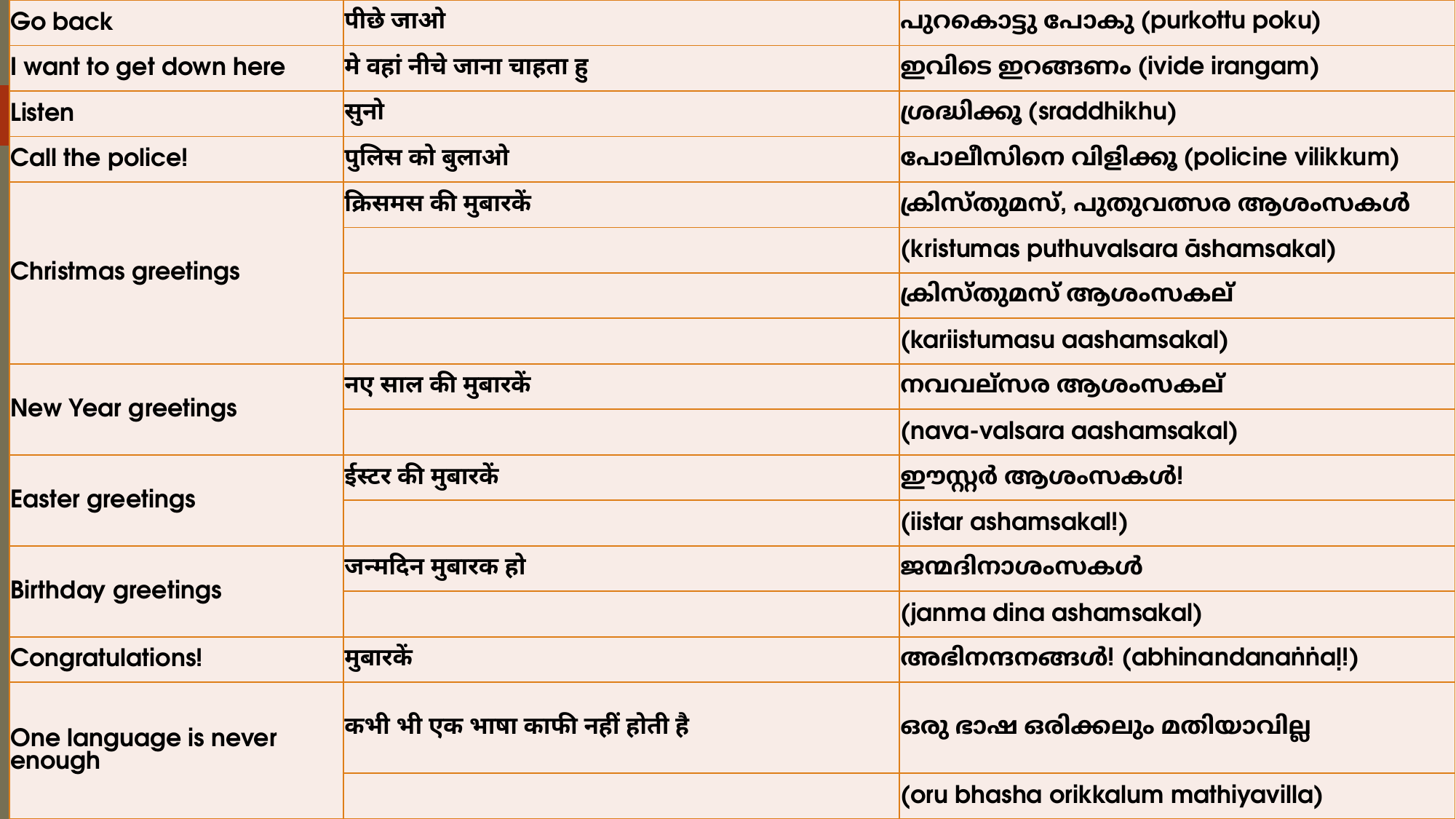

| Go back | पीछे जाओ | പുറകൊട്ടു പോകു (purkottu poku) |
| --- | --- | --- |
| I want to get down here | मे वहां नीचे जाना चाहता हु | ഇവിടെ ഇറങ്ങണം (ivide irangam) |
| Listen | सुनो | ശ്രദ്ധിക്കൂ (sraddhikhu) |
| Call the police! | पुलिस को बुलाओ | പോലീസിനെ വിളിക്കൂ (policine vilikkum) |
| Christmas greetings | क्रिसमस की मुबारकें | ക്രിസ്തുമസ്, പുതുവത്സര ആശംസകള്‍ |
|  |  | (kristumas puthuvalsara āshamsakal) |
|  |  | ക്രിസ്തുമസ് ആശംസകല് |
|  |  | (kariistumasu aashamsakal) |
| New Year greetings | नए साल की मुबारकें | നവവല്സര ആശംസകല് |
|  |  | (nava-valsara aashamsakal) |
| Easter greetings | ईस्टर की मुबारकें | ഈസ്റ്റര്‍ ആശംസകള്‍! |
|  |  | (iistar ashamsakal!) |
| Birthday greetings | जन्मदिन मुबारक हो | ജന്മദിനാശംസകള്‍ |
|  |  | (janma dina ashamsakal) |
| Congratulations! | मुबारकें | അഭിനന്ദനങ്ങൾ! (abhinandanaṅṅaḷ!) |
| One language is never enough | कभी भी एक भाषा काफी नहीं होती है | ഒരു ഭാഷ ഒരിക്കലും മതിയാവില്ല |
|  |  | (oru bhasha orikkalum mathiyavilla) |
#